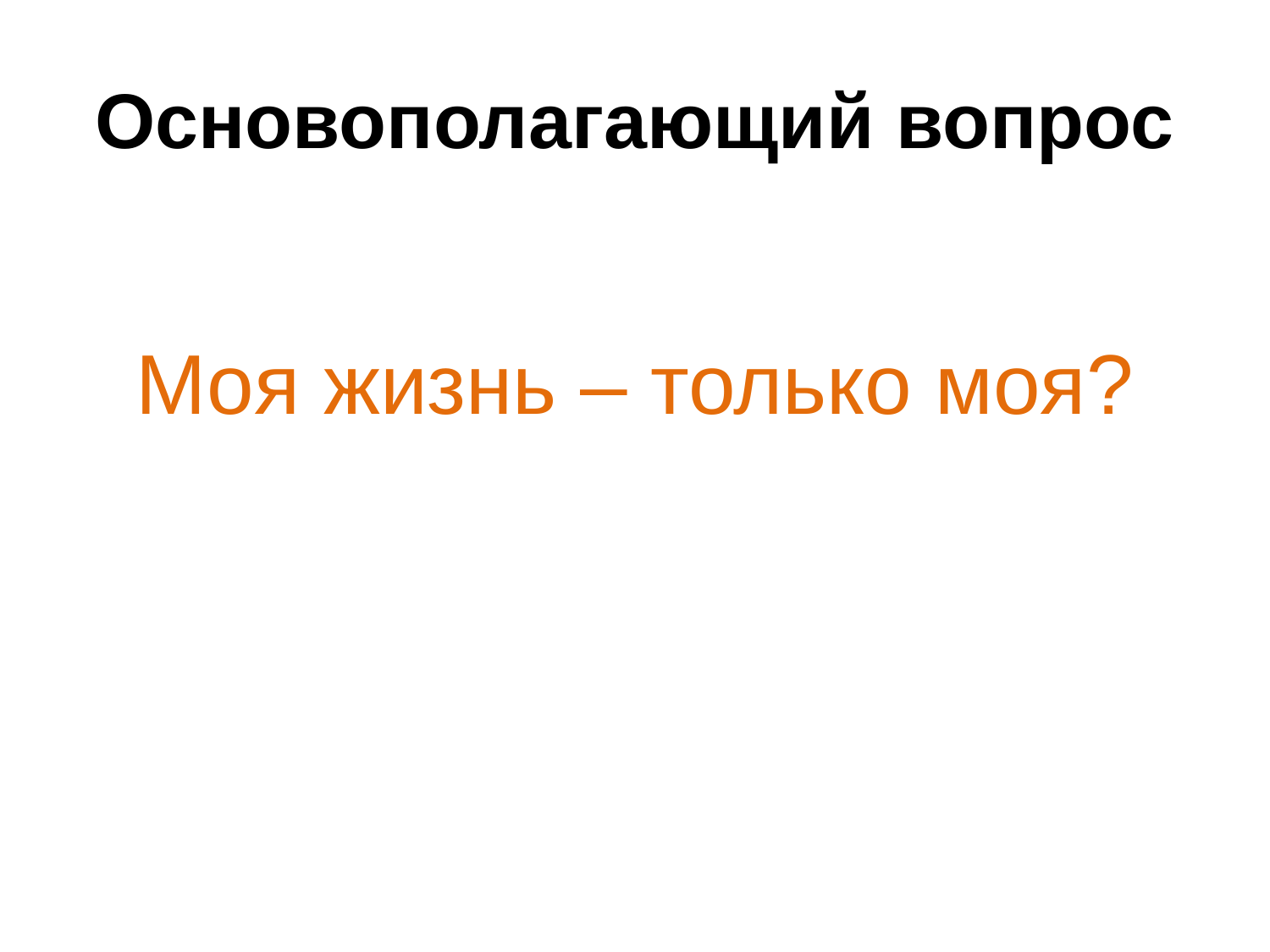

# Основополагающий вопрос

Моя жизнь – только моя?